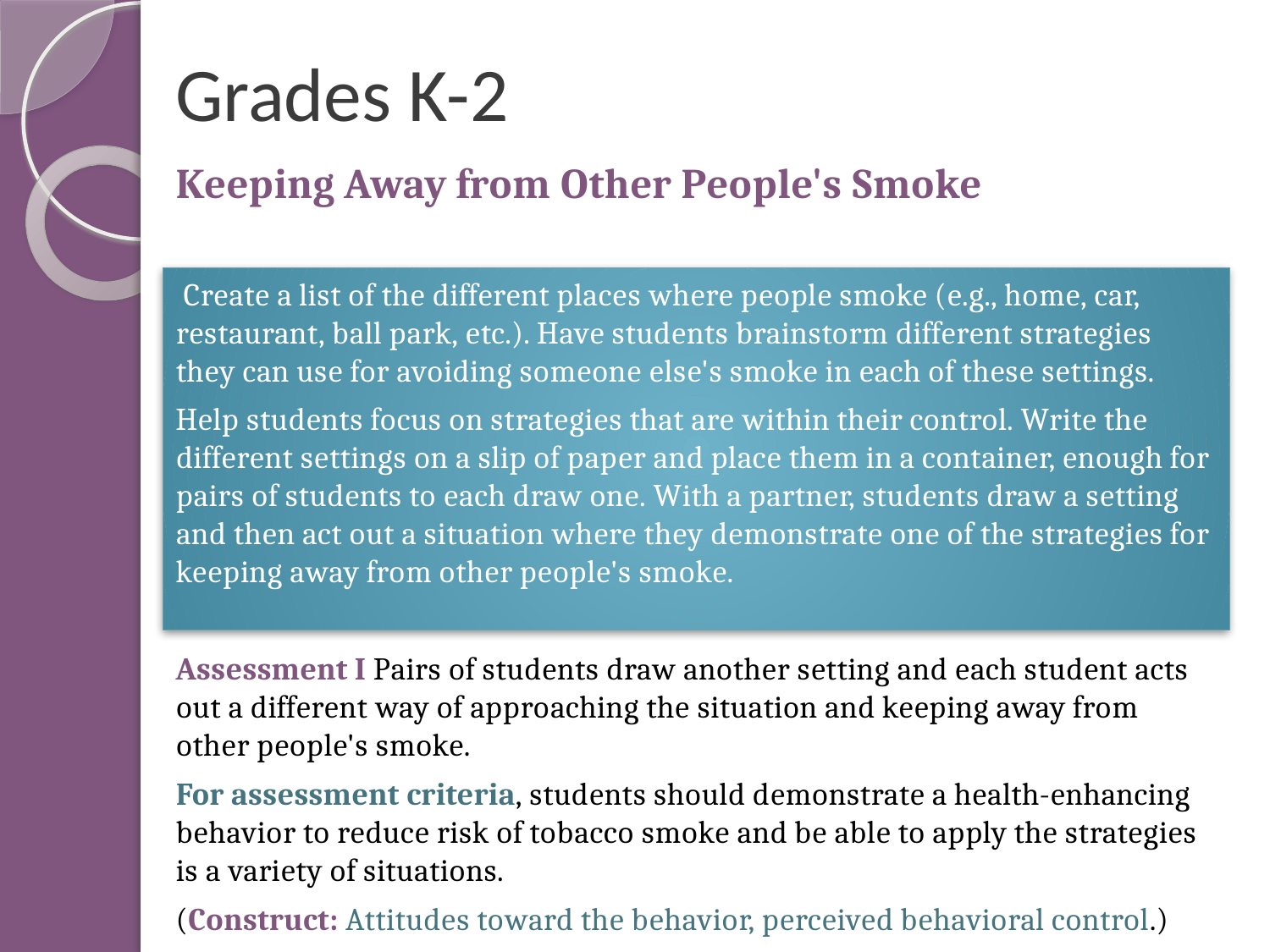

# Grades K-2
Keeping Away from Other People's Smoke

 Create a list of the different places where people smoke (e.g., home, car, restaurant, ball park, etc.). Have students brainstorm different strategies they can use for avoiding someone else's smoke in each of these settings.
Help students focus on strategies that are within their control. Write the different settings on a slip of paper and place them in a container, enough for pairs of students to each draw one. With a partner, students draw a setting and then act out a situation where they demonstrate one of the strategies for keeping away from other people's smoke.

Assessment I Pairs of students draw another setting and each student acts out a different way of approaching the situation and keeping away from other people's smoke.
For assessment criteria, students should demonstrate a health-enhancing behavior to reduce risk of tobacco smoke and be able to apply the strategies is a variety of situations.
(Construct: Attitudes toward the behavior, perceived behavioral control.)